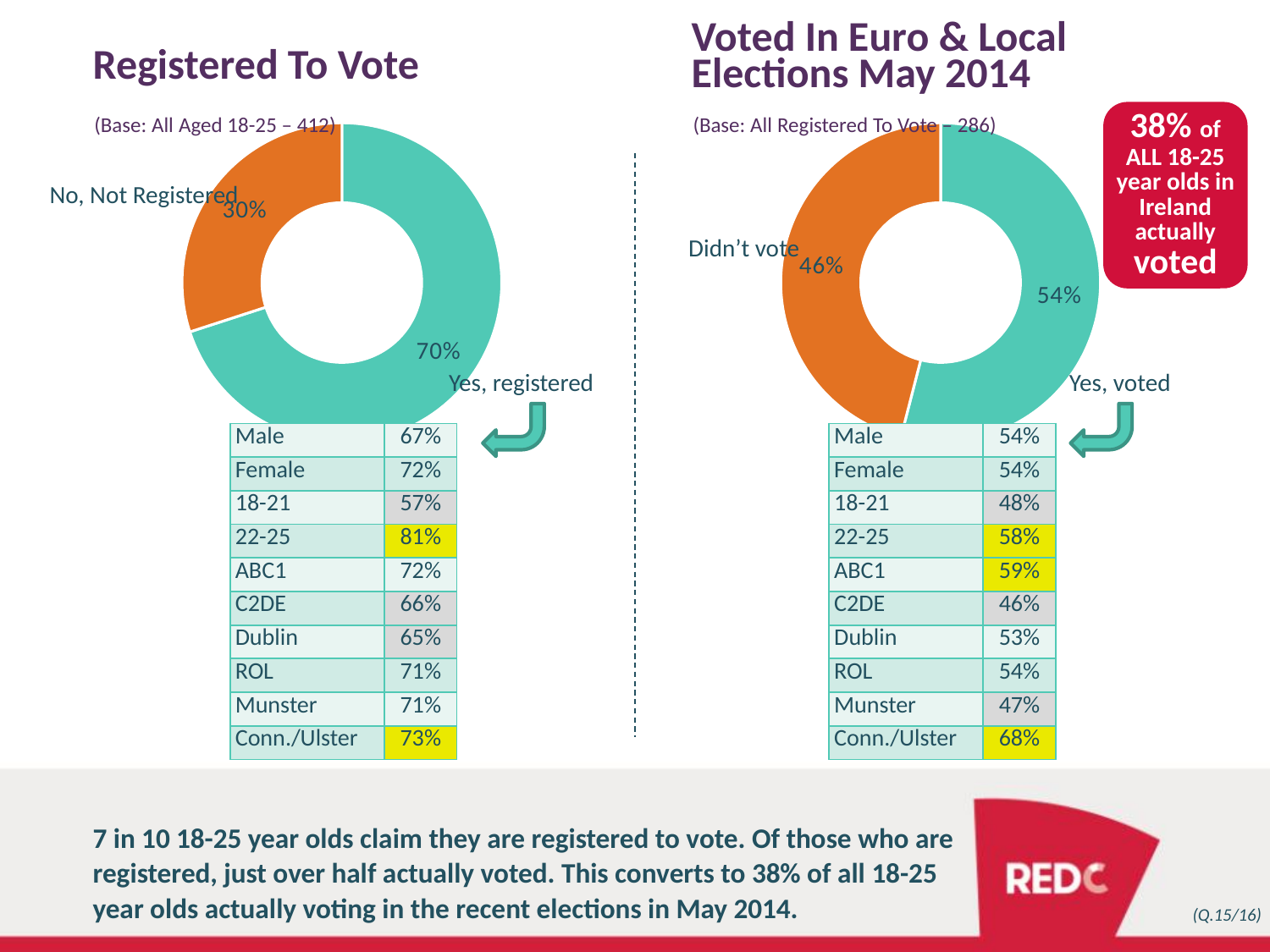

Voted In Euro & Local Elections May 2014
# Registered To Vote
(Base: All Aged 18-25 – 412)
(Base: All Registered To Vote – 286)
38% of ALL 18-25 year olds in Ireland actually voted

### Chart

| Category | Column1 |
|---|---|
|  | 0.7000000000000001 |
|  | 0.30000000000000004 |

### Chart

| Category | Column1 |
|---|---|
|  | 0.54 |
|  | 0.46 |
No, Not Registered
Didn’t vote
Yes, registered
Yes, voted

| Male | 67% |
| --- | --- |
| Female | 72% |
| 18-21 | 57% |
| 22-25 | 81% |
| ABC1 | 72% |
| C2DE | 66% |
| Dublin | 65% |
| ROL | 71% |
| Munster | 71% |
| Conn./Ulster | 73% |
| Male | 54% |
| --- | --- |
| Female | 54% |
| 18-21 | 48% |
| 22-25 | 58% |
| ABC1 | 59% |
| C2DE | 46% |
| Dublin | 53% |
| ROL | 54% |
| Munster | 47% |
| Conn./Ulster | 68% |
7 in 10 18-25 year olds claim they are registered to vote. Of those who are registered, just over half actually voted. This converts to 38% of all 18-25 year olds actually voting in the recent elections in May 2014.
(Q.15/16)